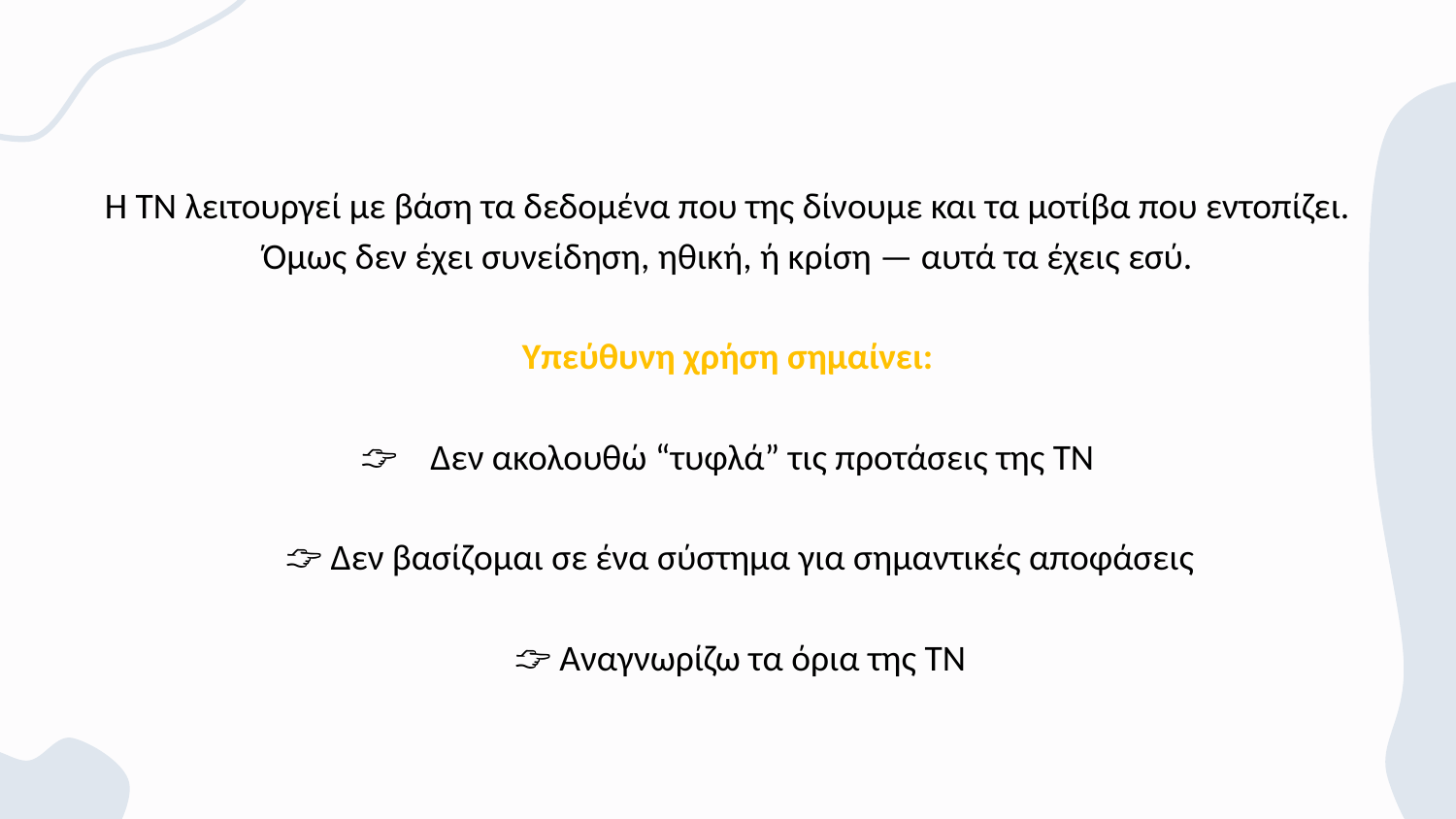

# Η ΤΝ λειτουργεί με βάση τα δεδομένα που της δίνουμε και τα μοτίβα που εντοπίζει. Όμως δεν έχει συνείδηση, ηθική, ή κρίση — αυτά τα έχεις εσύ. Υπεύθυνη χρήση σημαίνει: 👉    Δεν ακολουθώ “τυφλά” τις προτάσεις της ΤΝ 👉 Δεν βασίζομαι σε ένα σύστημα για σημαντικές αποφάσεις 👉 Αναγνωρίζω τα όρια της ΤΝ